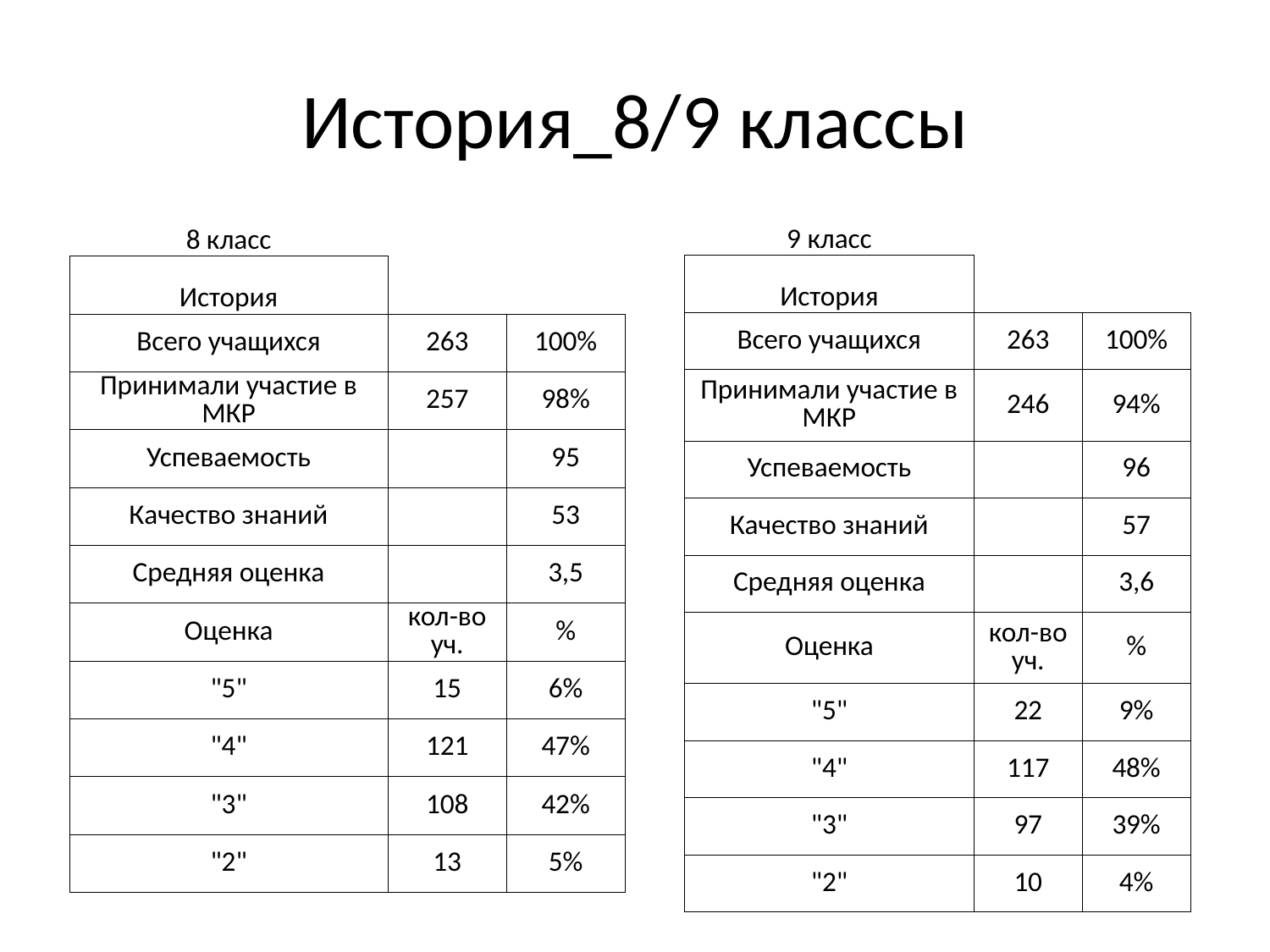

# История_8/9 классы
| 8 класс |  |  |
| --- | --- | --- |
| История |  |  |
| Всего учащихся | 263 | 100% |
| Принимали участие в МКР | 257 | 98% |
| Успеваемость |  | 95 |
| Качество знаний |  | 53 |
| Средняя оценка |  | 3,5 |
| Оценка | кол-во уч. | % |
| "5" | 15 | 6% |
| "4" | 121 | 47% |
| "3" | 108 | 42% |
| "2" | 13 | 5% |
| 9 класс |  |  |
| --- | --- | --- |
| История |  |  |
| Всего учащихся | 263 | 100% |
| Принимали участие в МКР | 246 | 94% |
| Успеваемость |  | 96 |
| Качество знаний |  | 57 |
| Средняя оценка |  | 3,6 |
| Оценка | кол-во уч. | % |
| "5" | 22 | 9% |
| "4" | 117 | 48% |
| "3" | 97 | 39% |
| "2" | 10 | 4% |